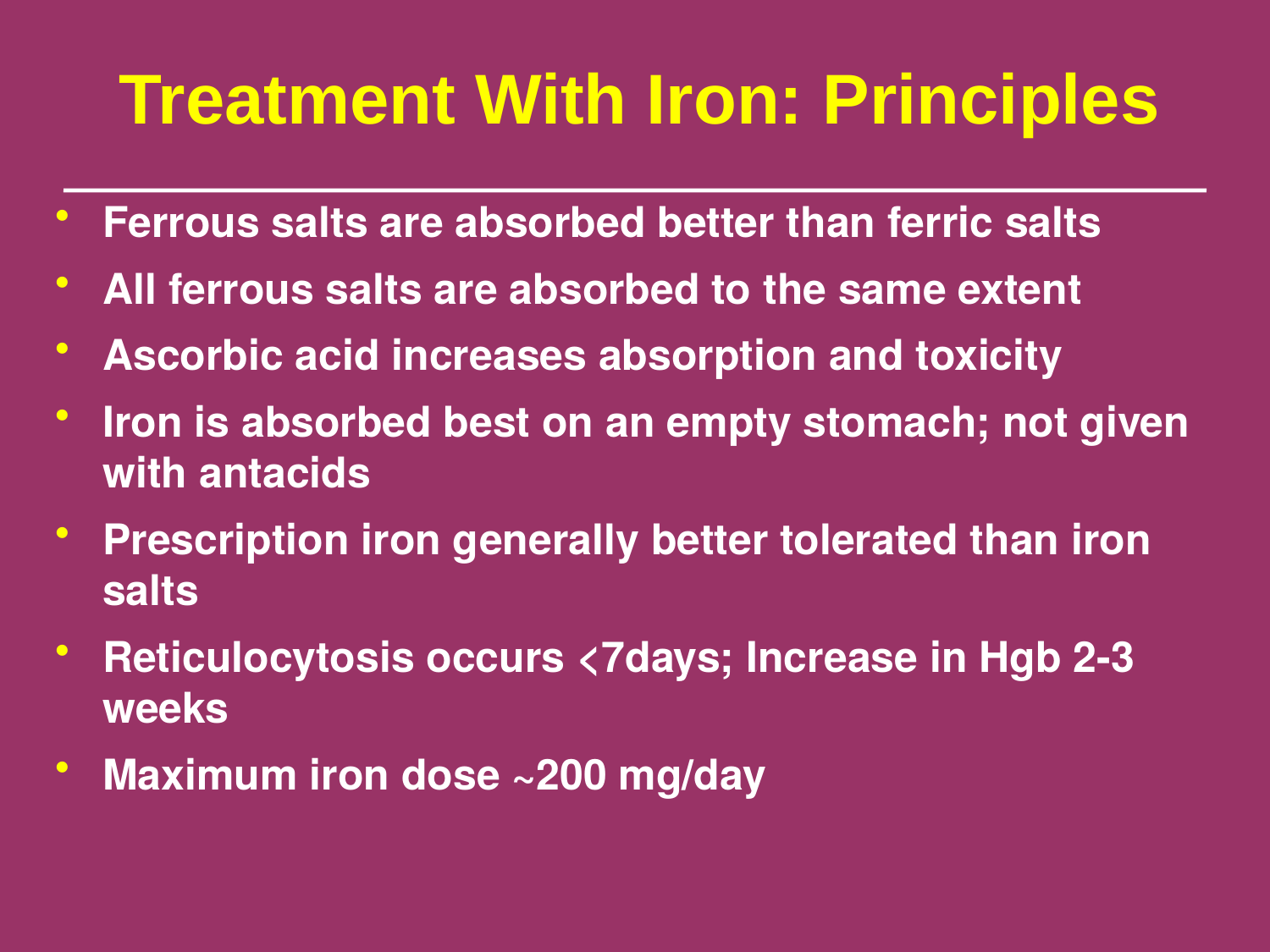

# Treatment With Iron: Principles
Ferrous salts are absorbed better than ferric salts
All ferrous salts are absorbed to the same extent
Ascorbic acid increases absorption and toxicity
Iron is absorbed best on an empty stomach; not given with antacids
Prescription iron generally better tolerated than iron salts
Reticulocytosis occurs <7days; Increase in Hgb 2-3 weeks
Maximum iron dose ~200 mg/day